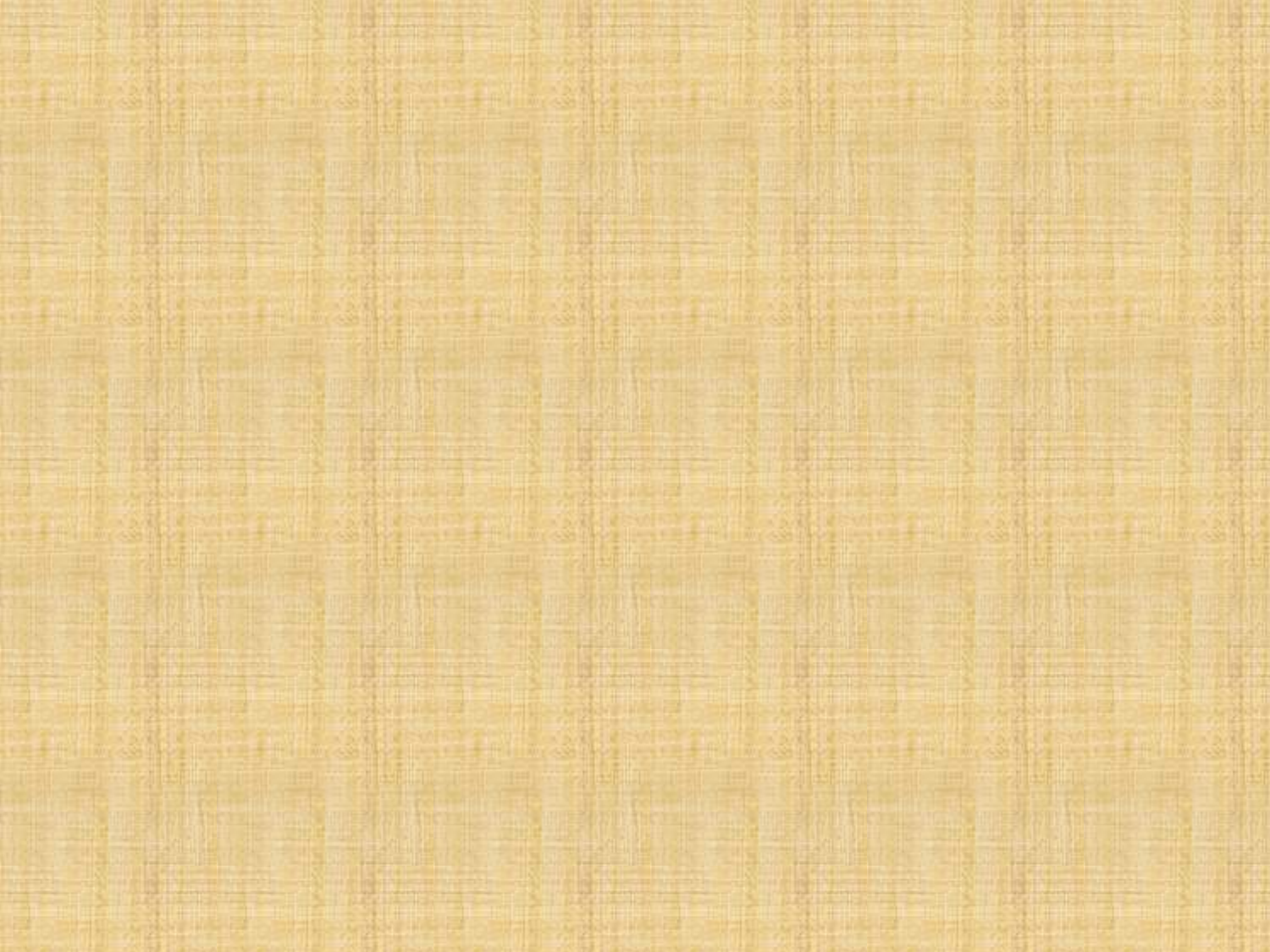

# Использование ИКТ в работе с родителями (законными представителями) 1. Наличие у детского сада собственного сайта в сети Интернет . 2. Использование мультимедийных презентаций 3. День открытых дверей- рекламный видео-ролик 4. Онлайн - консультирование